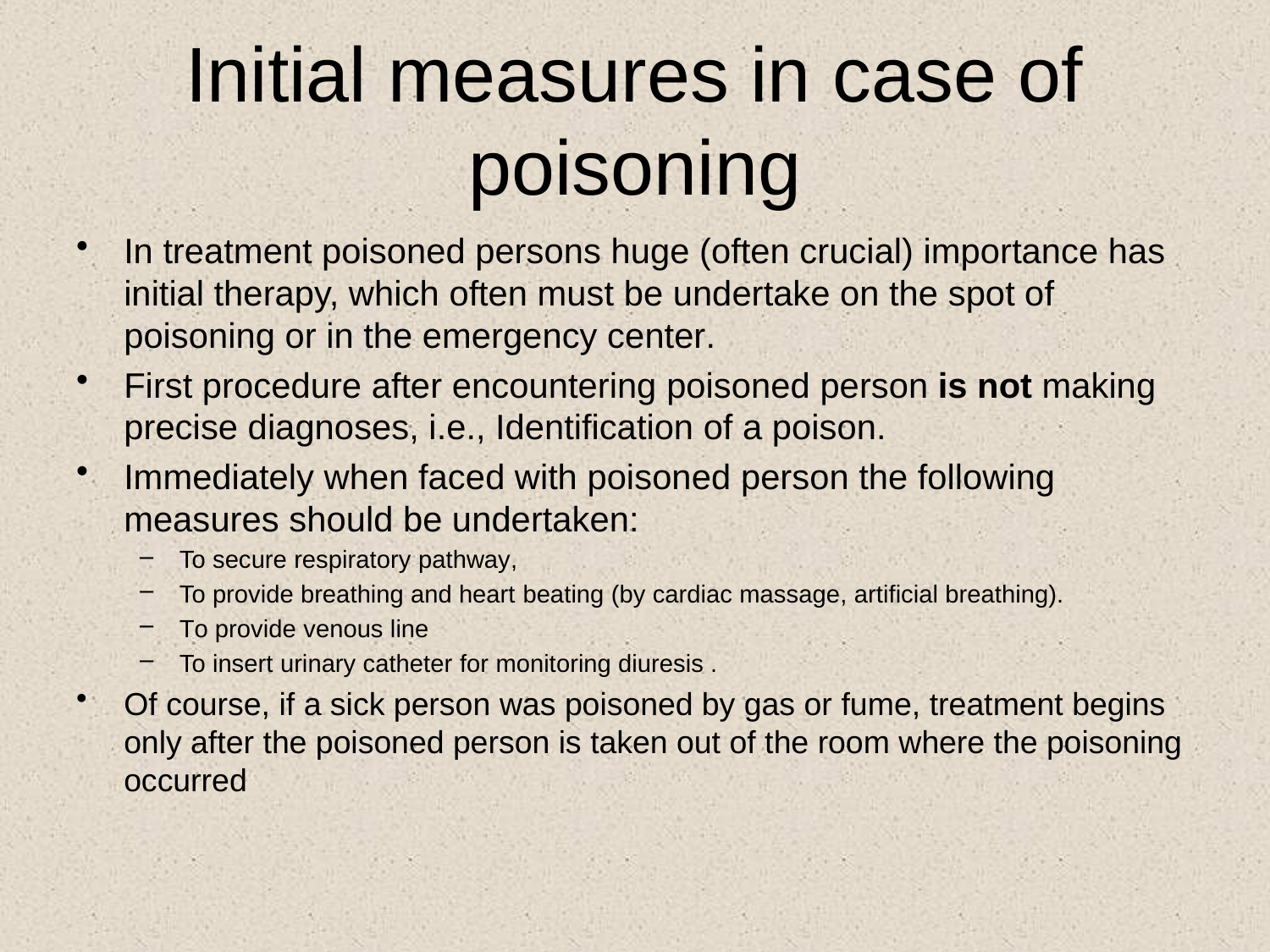

# Initial measures in case of poisoning
In treatment poisoned persons huge (often crucial) importance has initial therapy, which often must be undertake on the spot of poisoning or in the emergency center.
First procedure after encountering poisoned person is not making precise diagnoses, i.e., Identification of a poison.
Immediately when faced with poisoned person the following measures should be undertaken:
To secure respiratory pathway,
To provide breathing and heart beating (by cardiac massage, artificial breathing).
To provide venous line
To insert urinary catheter for monitoring diuresis .
Of course, if a sick person was poisoned by gas or fume, treatment begins only after the poisoned person is taken out of the room where the poisoning occurred